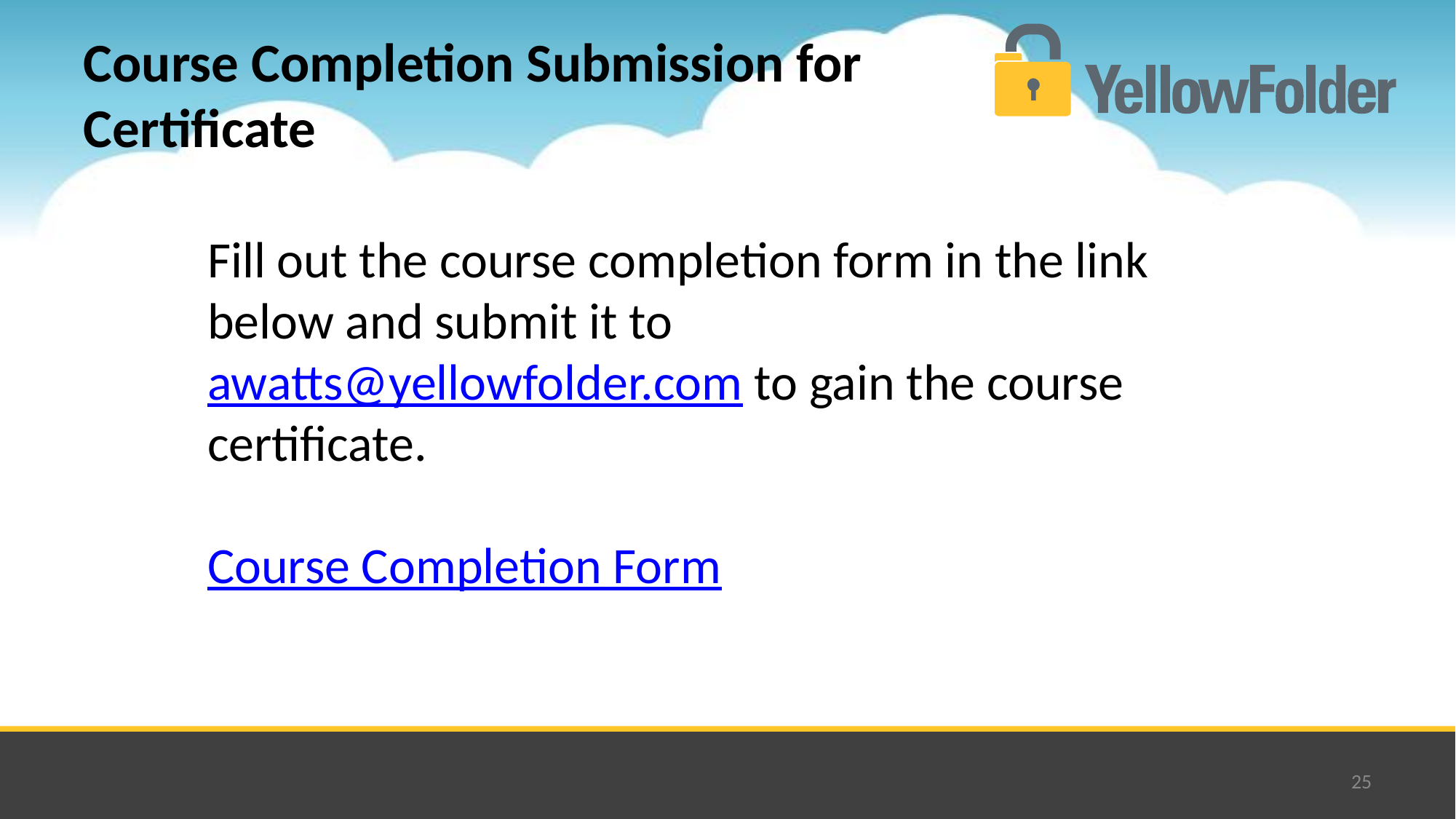

# Course Completion Submission for Certificate
Fill out the course completion form in the link below and submit it to awatts@yellowfolder.com to gain the course certificate.
Course Completion Form
25